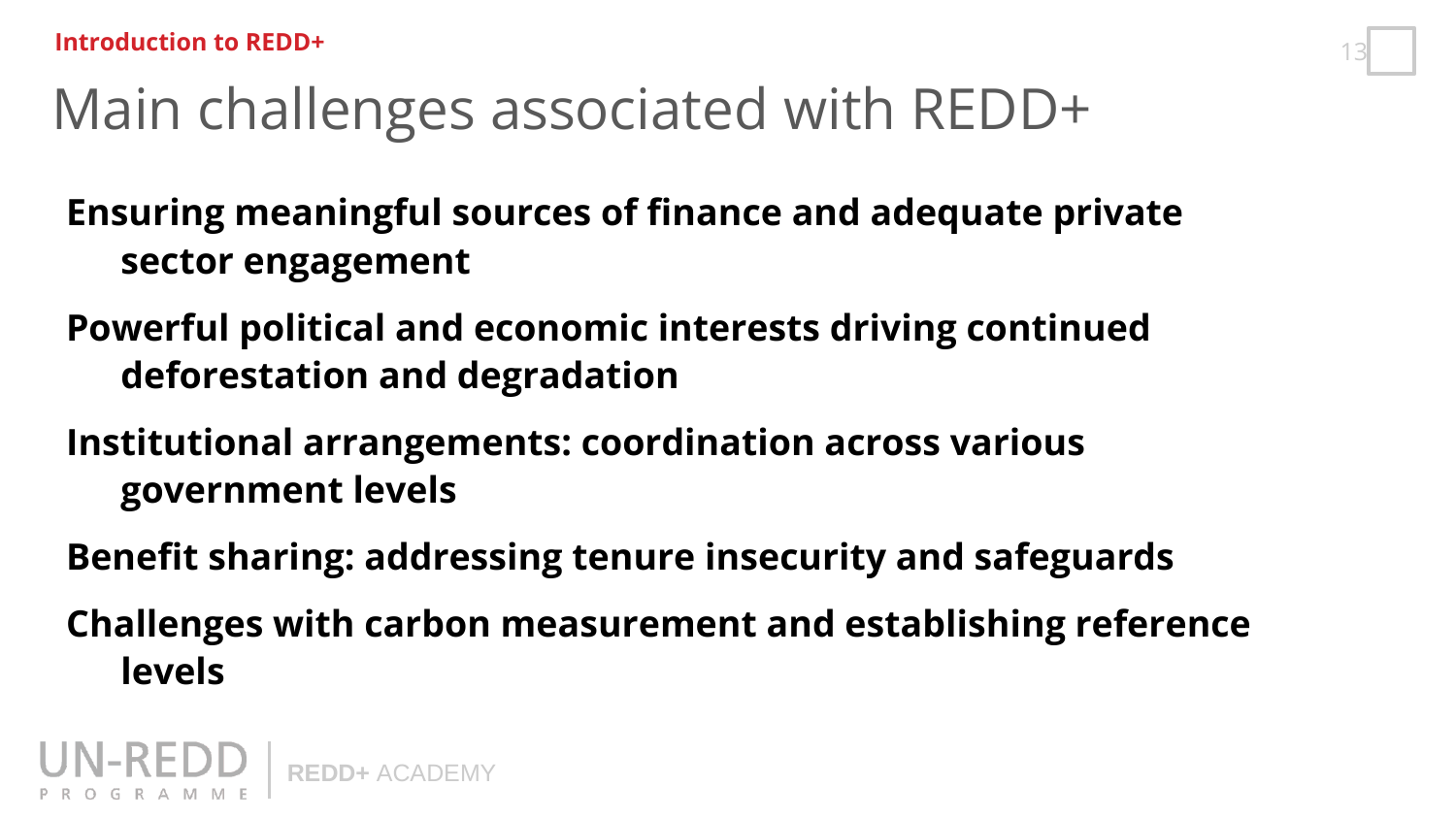

Introduction to REDD+
Main challenges associated with REDD+
Ensuring meaningful sources of finance and adequate private sector engagement
Powerful political and economic interests driving continued deforestation and degradation
Institutional arrangements: coordination across various government levels
Benefit sharing: addressing tenure insecurity and safeguards
Challenges with carbon measurement and establishing reference levels